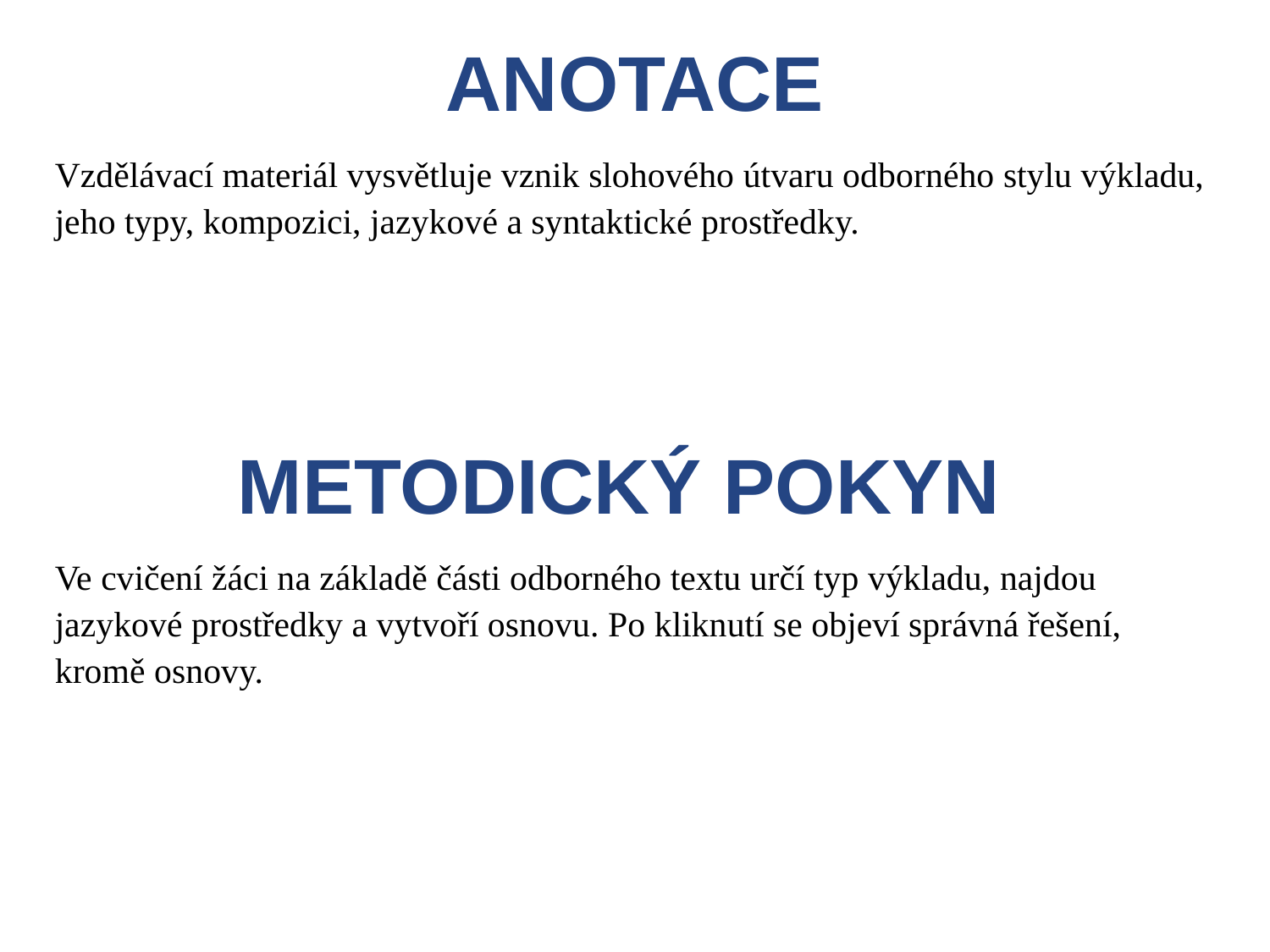

ANOTACE
Vzdělávací materiál vysvětluje vznik slohového útvaru odborného stylu výkladu, jeho typy, kompozici, jazykové a syntaktické prostředky.
METODICKÝ POKYN
Ve cvičení žáci na základě části odborného textu určí typ výkladu, najdou jazykové prostředky a vytvoří osnovu. Po kliknutí se objeví správná řešení, kromě osnovy.